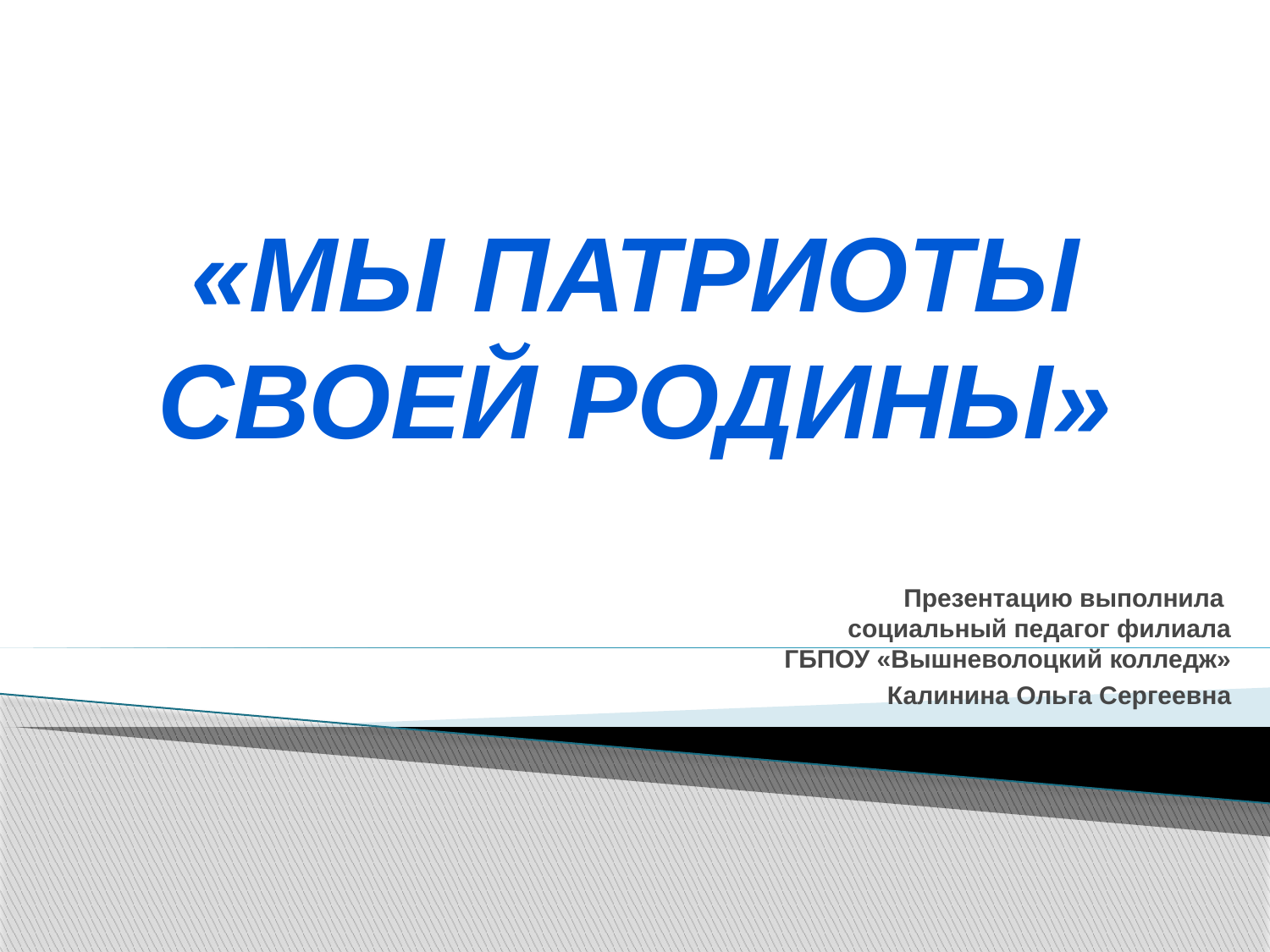

# «Мы патриоты своей Родины»
Презентацию выполнила  социальный педагог филиала ГБПОУ «Вышневолоцкий колледж»
 Калинина Ольга Сергеевна